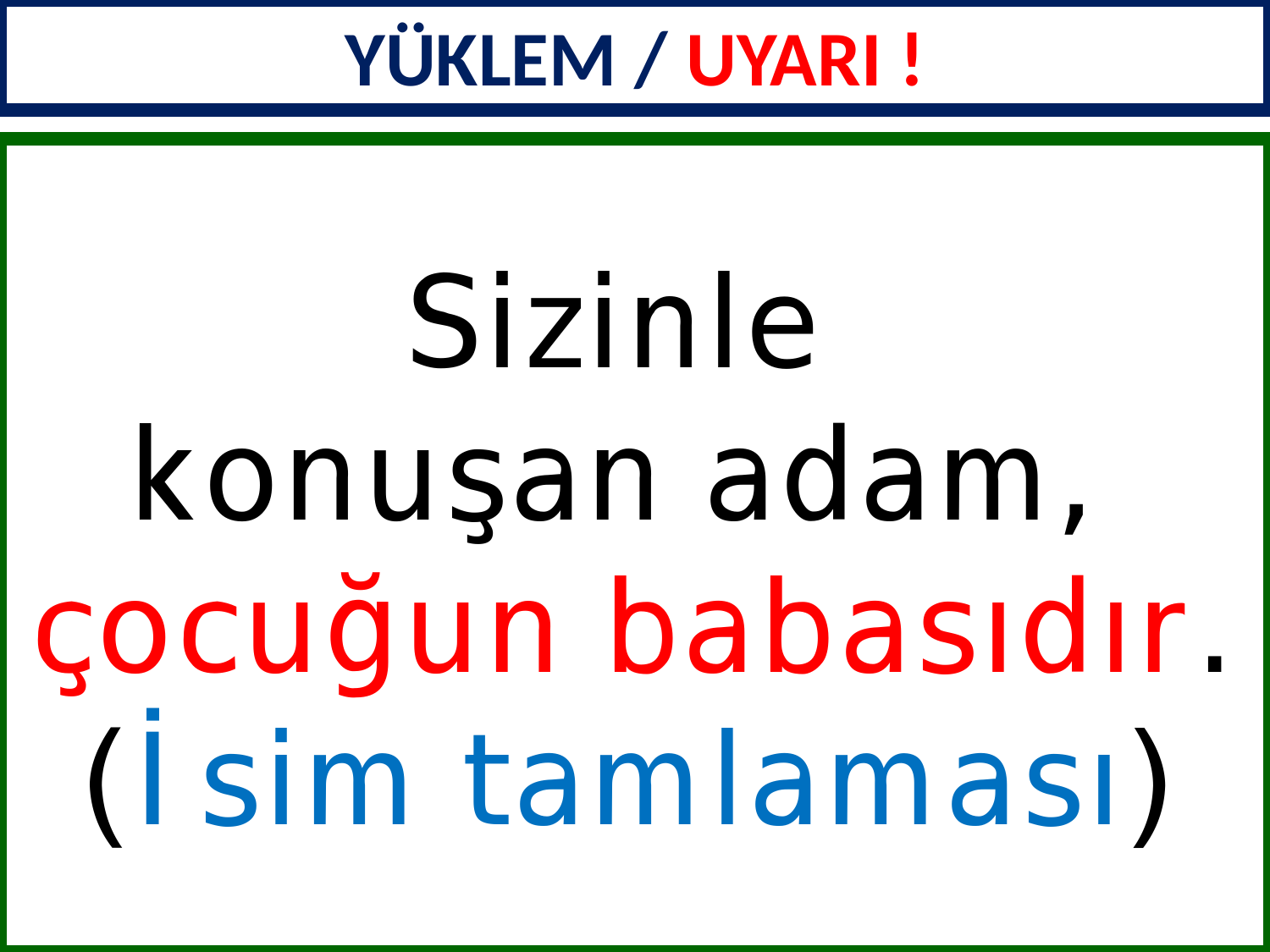

YÜKLEM / UYARI !
Sizinle
konuşan adam,
çocuğun babasıdır.
(İsim tamlaması)